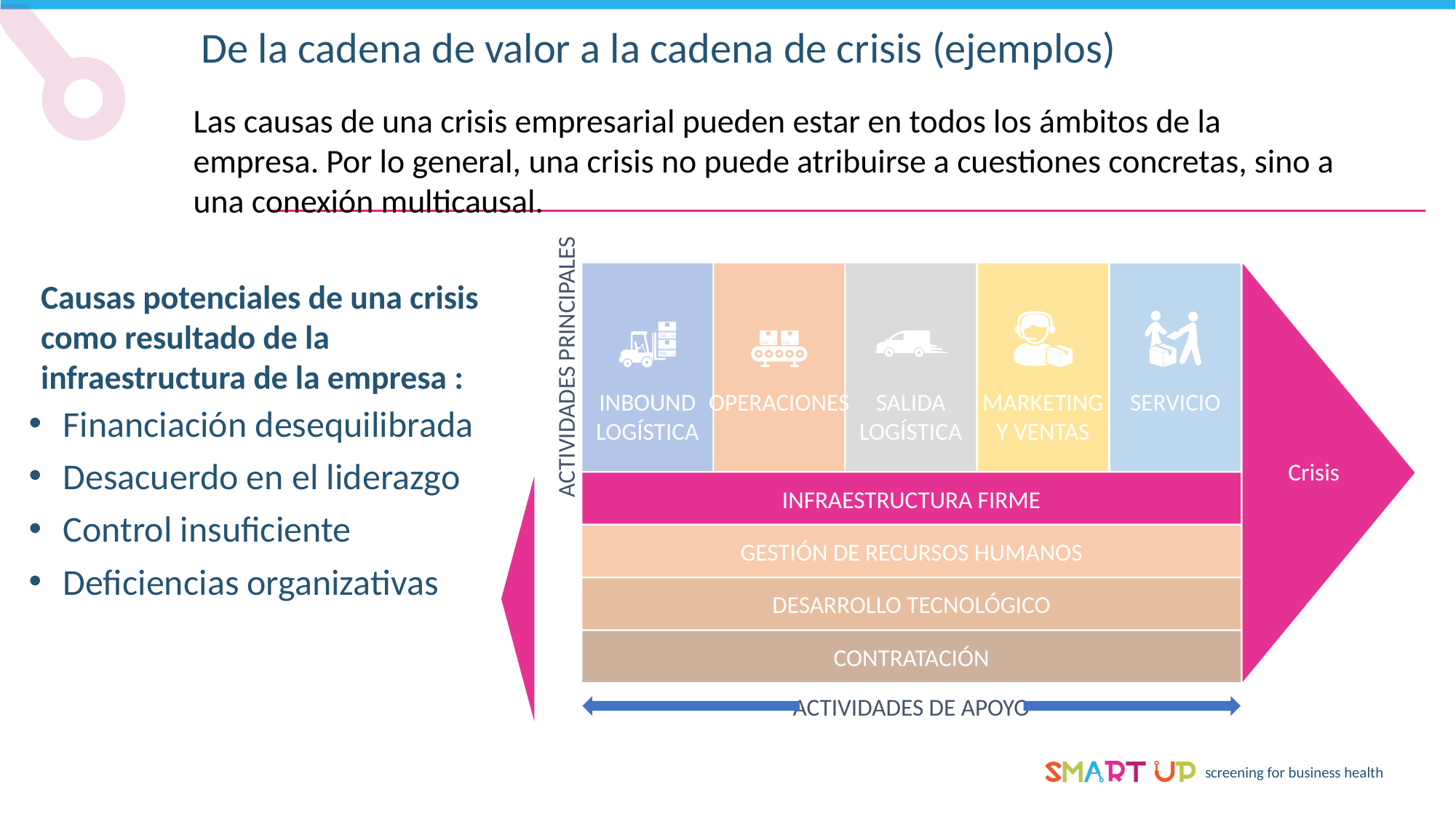

De la cadena de valor a la cadena de crisis (ejemplos)
Las causas de una crisis empresarial pueden estar en todos los ámbitos de la empresa. Por lo general, una crisis no puede atribuirse a cuestiones concretas, sino a una conexión multicausal.

Causas potenciales de una crisis como resultado de la infraestructura de la empresa :

ACTIVIDADES PRINCIPALES
Financiación desequilibrada
Desacuerdo en el liderazgo
Control insuficiente
Deficiencias organizativas
OPERACIONES
INBOUND
LOGÍSTICA
SALIDA
LOGÍSTICA
MARKETING
Y VENTAS
SERVICIO

Crisis

INFRAESTRUCTURA FIRME

GESTIÓN DE RECURSOS HUMANOS

DESARROLLO TECNOLÓGICO

CONTRATACIÓN
ACTIVIDADES DE APOYO